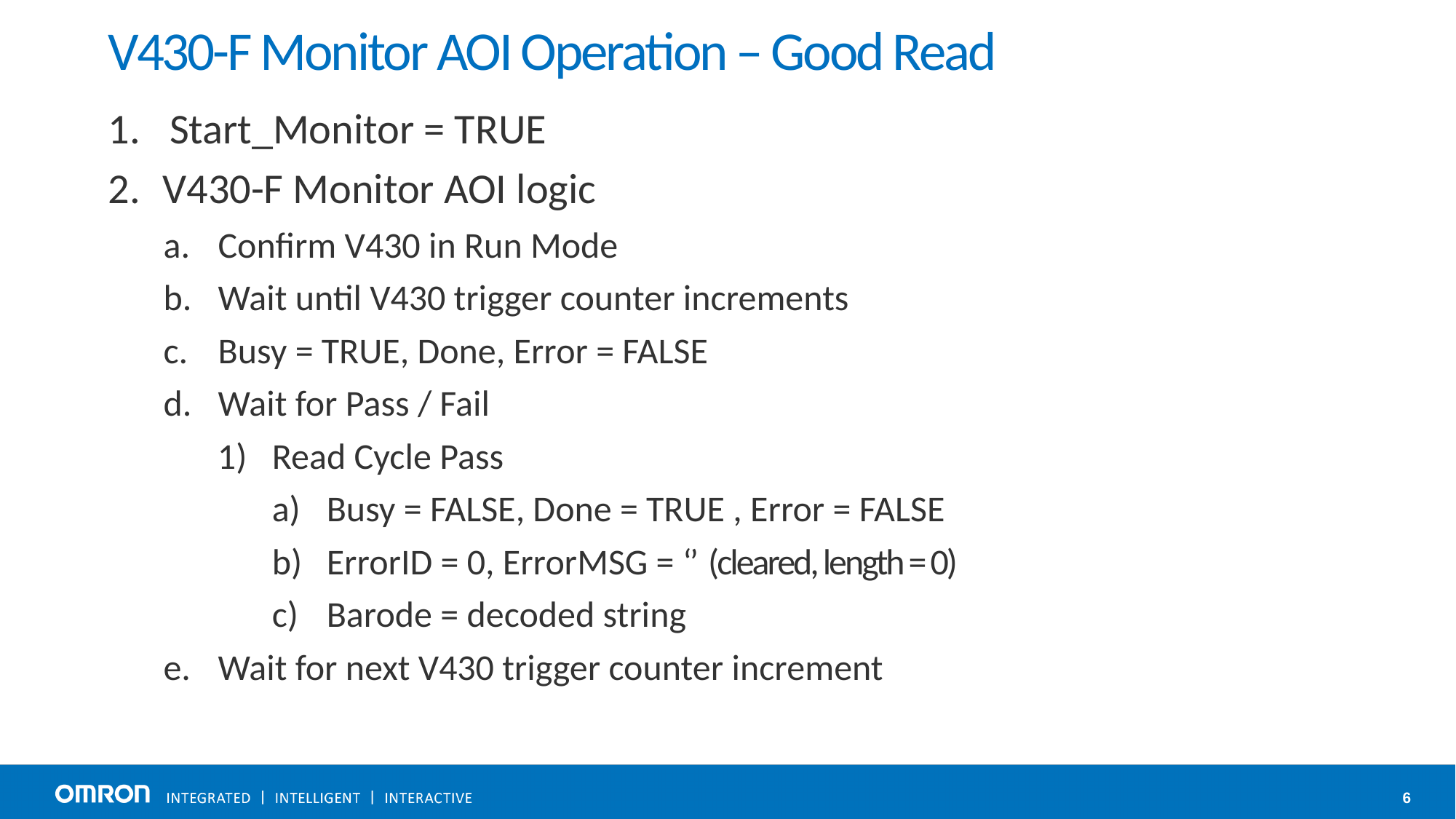

# V430-F Monitor AOI Operation – Good Read
Start_Monitor = TRUE
V430-F Monitor AOI logic
Confirm V430 in Run Mode
Wait until V430 trigger counter increments
Busy = TRUE, Done, Error = FALSE
Wait for Pass / Fail
Read Cycle Pass
Busy = FALSE, Done = TRUE , Error = FALSE
ErrorID = 0, ErrorMSG = ‘’  (cleared, length = 0)
Barode = decoded string
Wait for next V430 trigger counter increment
6